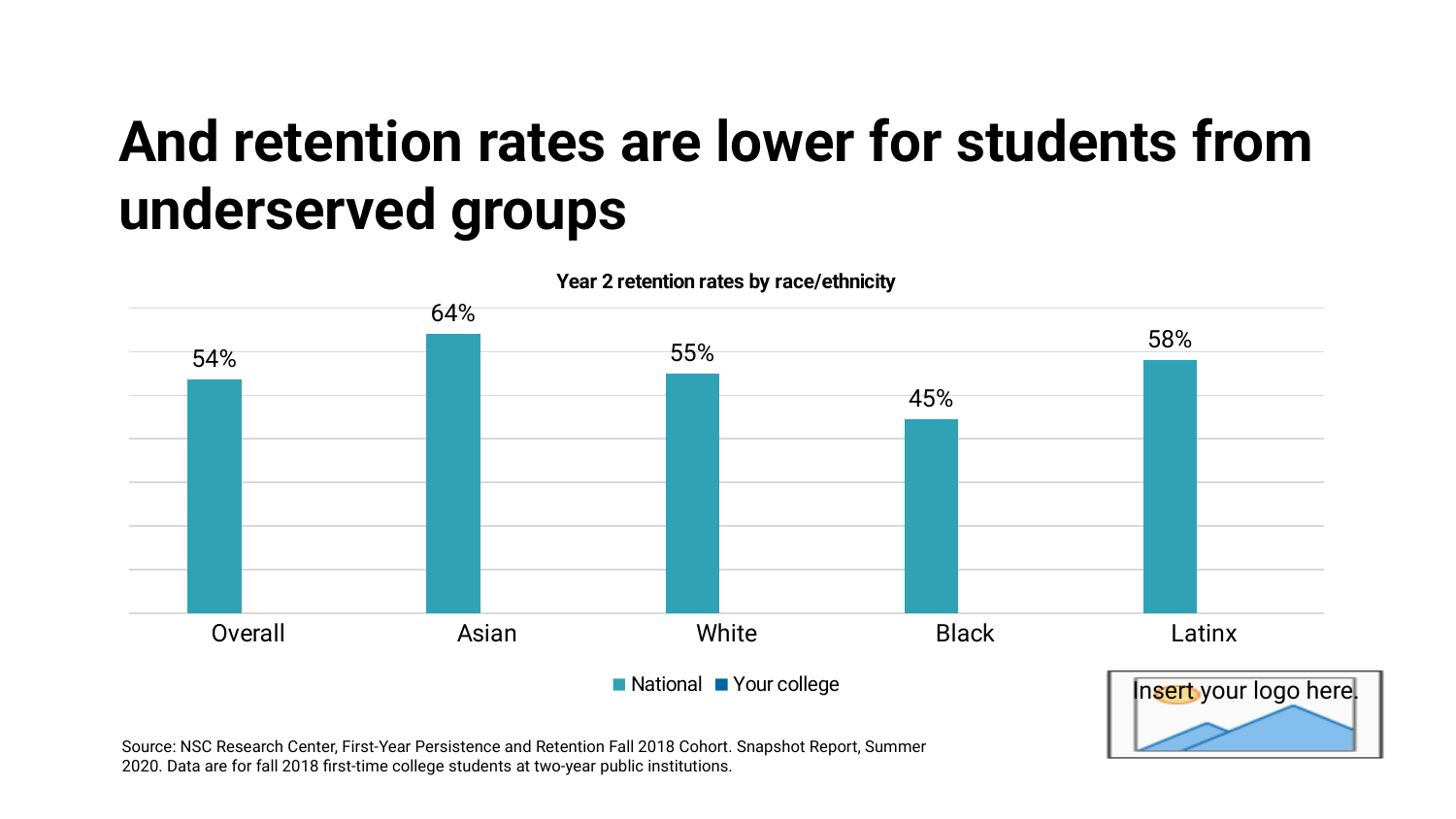

# And retention rates are lower for students from underserved groups

### Chart: Year 2 retention rates by race/ethnicity

| Category | National | Your college |
|---|---|---|
| Overall | 0.537 | None |
| Asian | 0.641 | None |
| White | 0.55 | None |
| Black | 0.445 | None |
| Latinx | 0.581 | None |
Source: NSC Research Center, First-Year Persistence and Retention Fall 2018 Cohort. Snapshot Report, Summer 2020. Data are for fall 2018 first-time college students at two-year public institutions.